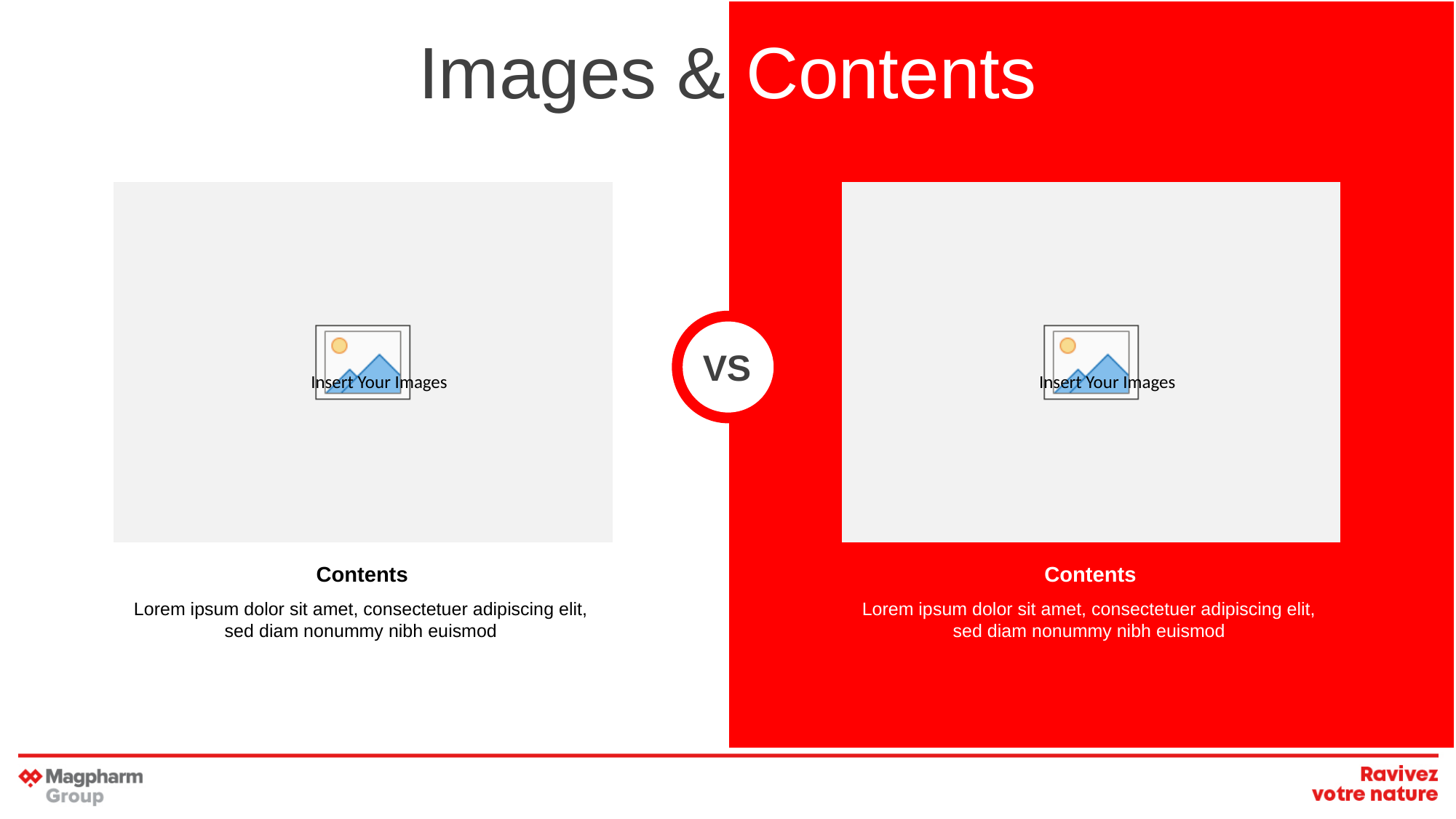

# Images & Contents

VS
Contents
Lorem ipsum dolor sit amet, consectetuer adipiscing elit, sed diam nonummy nibh euismod
Contents
Lorem ipsum dolor sit amet, consectetuer adipiscing elit, sed diam nonummy nibh euismod